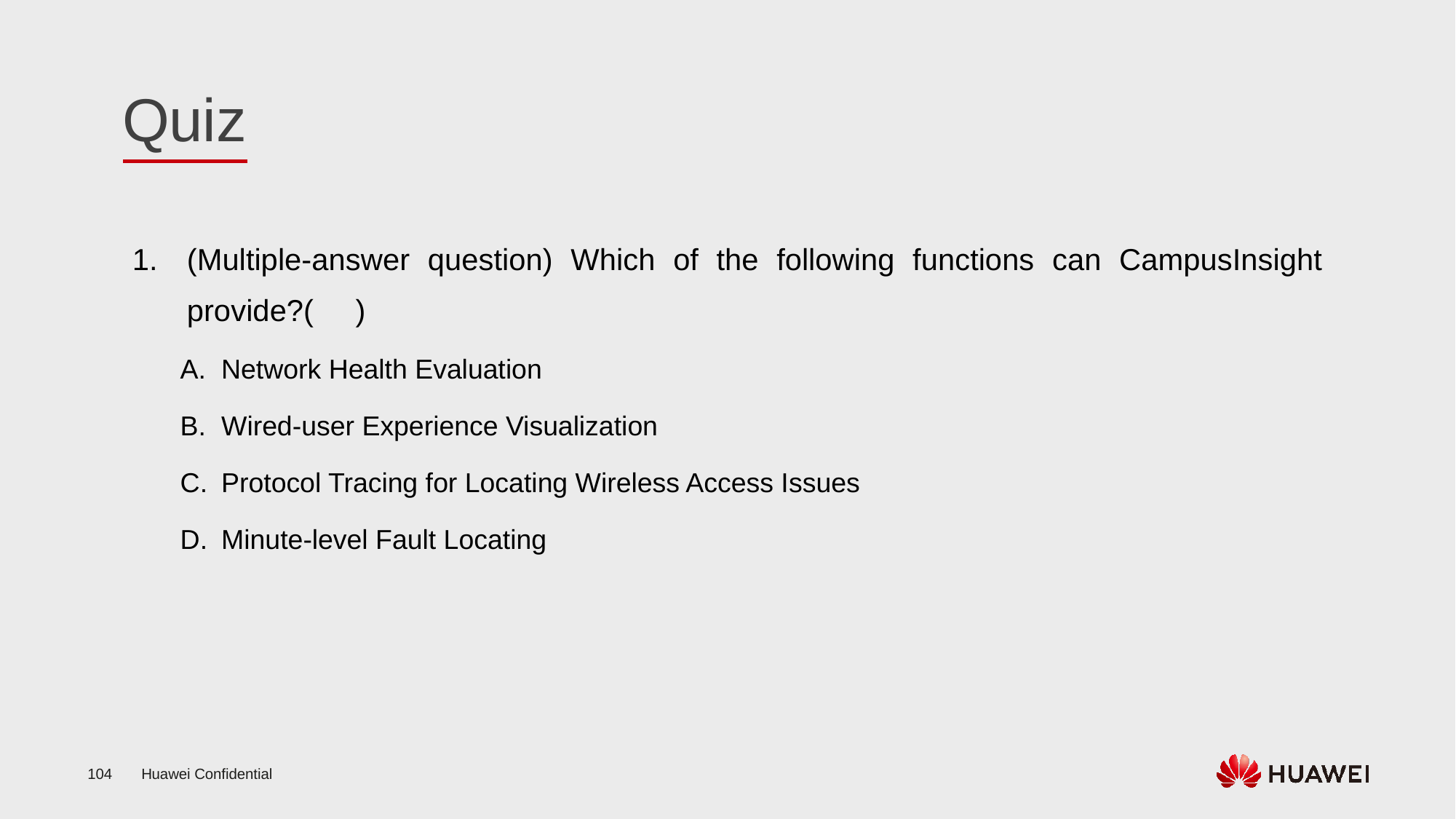

(Multiple-answer question) Which of the following functions can CampusInsight provide?(     )
Network Health Evaluation
Wired-user Experience Visualization
Protocol Tracing for Locating Wireless Access Issues
Minute-level Fault Locating